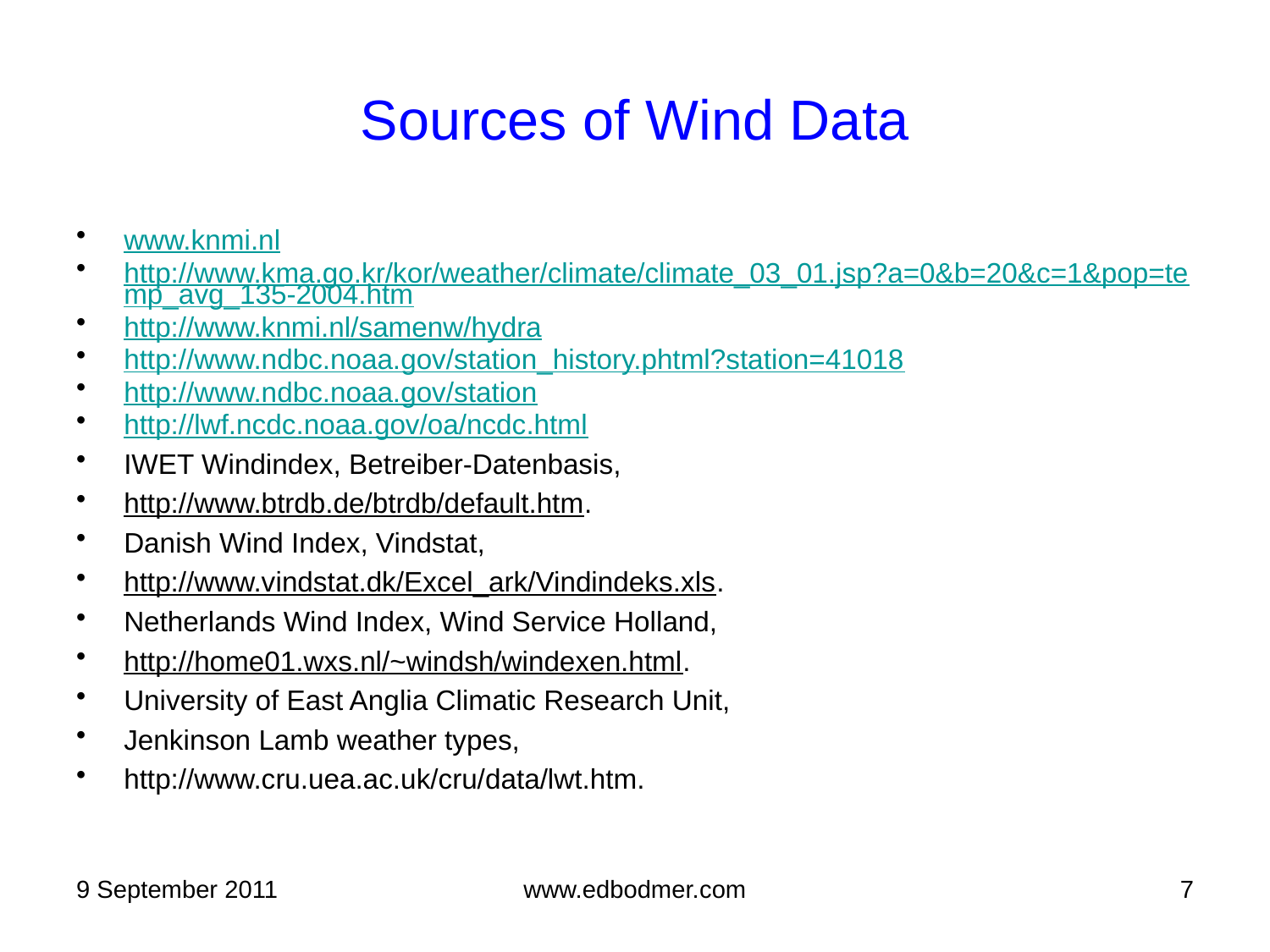

# Sources of Wind Data
www.knmi.nl
http://www.kma.go.kr/kor/weather/climate/climate_03_01.jsp?a=0&b=20&c=1&pop=temp_avg_135-2004.htm
http://www.knmi.nl/samenw/hydra
http://www.ndbc.noaa.gov/station_history.phtml?station=41018
http://www.ndbc.noaa.gov/station
http://lwf.ncdc.noaa.gov/oa/ncdc.html
IWET Windindex, Betreiber-Datenbasis,
http://www.btrdb.de/btrdb/default.htm.
Danish Wind Index, Vindstat,
http://www.vindstat.dk/Excel_ark/Vindindeks.xls.
Netherlands Wind Index, Wind Service Holland,
http://home01.wxs.nl/~windsh/windexen.html.
University of East Anglia Climatic Research Unit,
Jenkinson Lamb weather types,
http://www.cru.uea.ac.uk/cru/data/lwt.htm.
9 September 2011
www.edbodmer.com
7